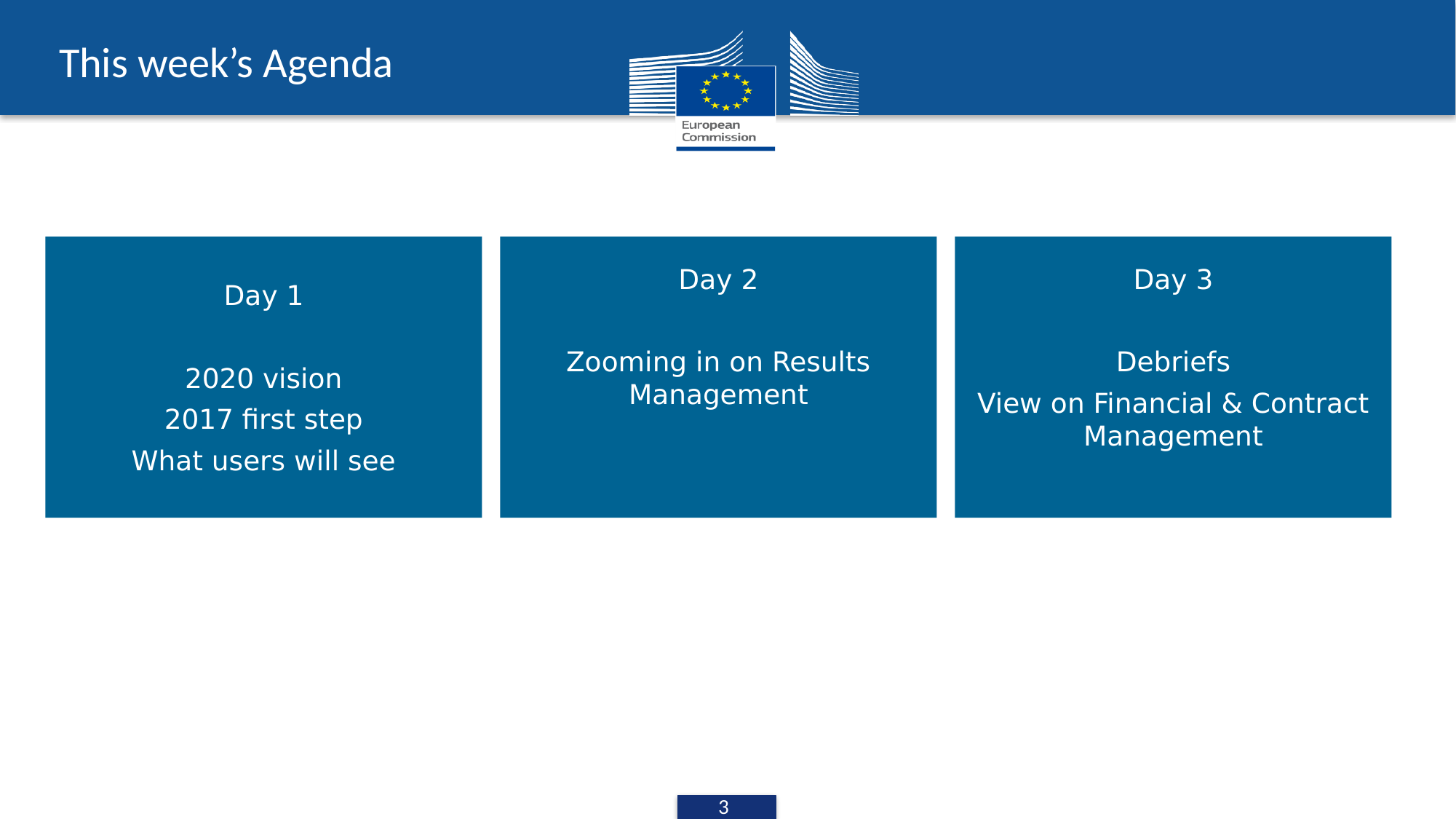

This week’s Agenda
Day 3

Debriefs
View on Financial & Contract Management

Day 1

2020 vision
2017 first step
What users will see

Day 2

Zooming in on Results Management

3